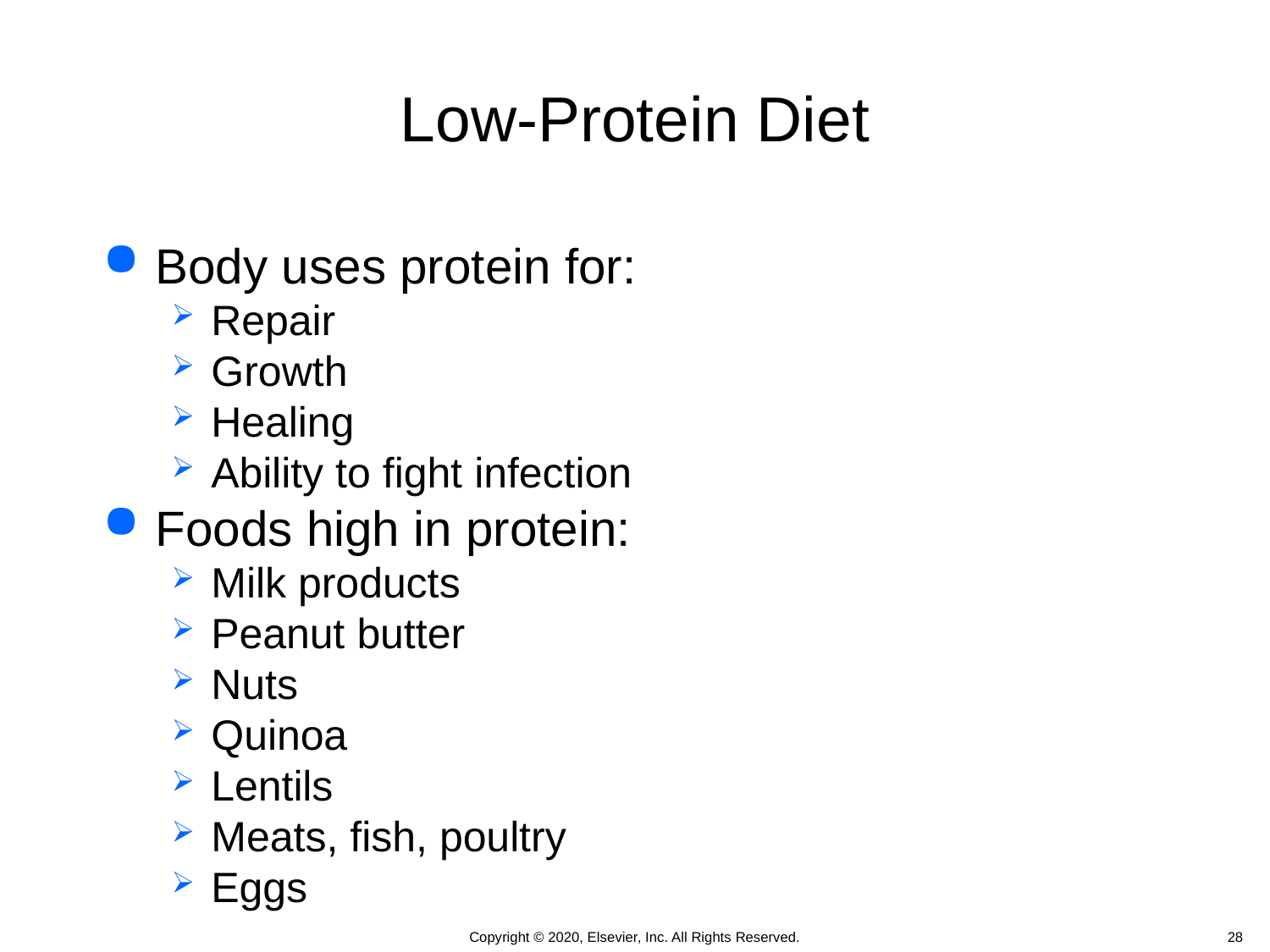

# Low-Protein Diet
Body uses protein for:
Repair
Growth
Healing
Ability to fight infection
Foods high in protein:
Milk products
Peanut butter
Nuts
Quinoa
Lentils
Meats, fish, poultry
Eggs
 28